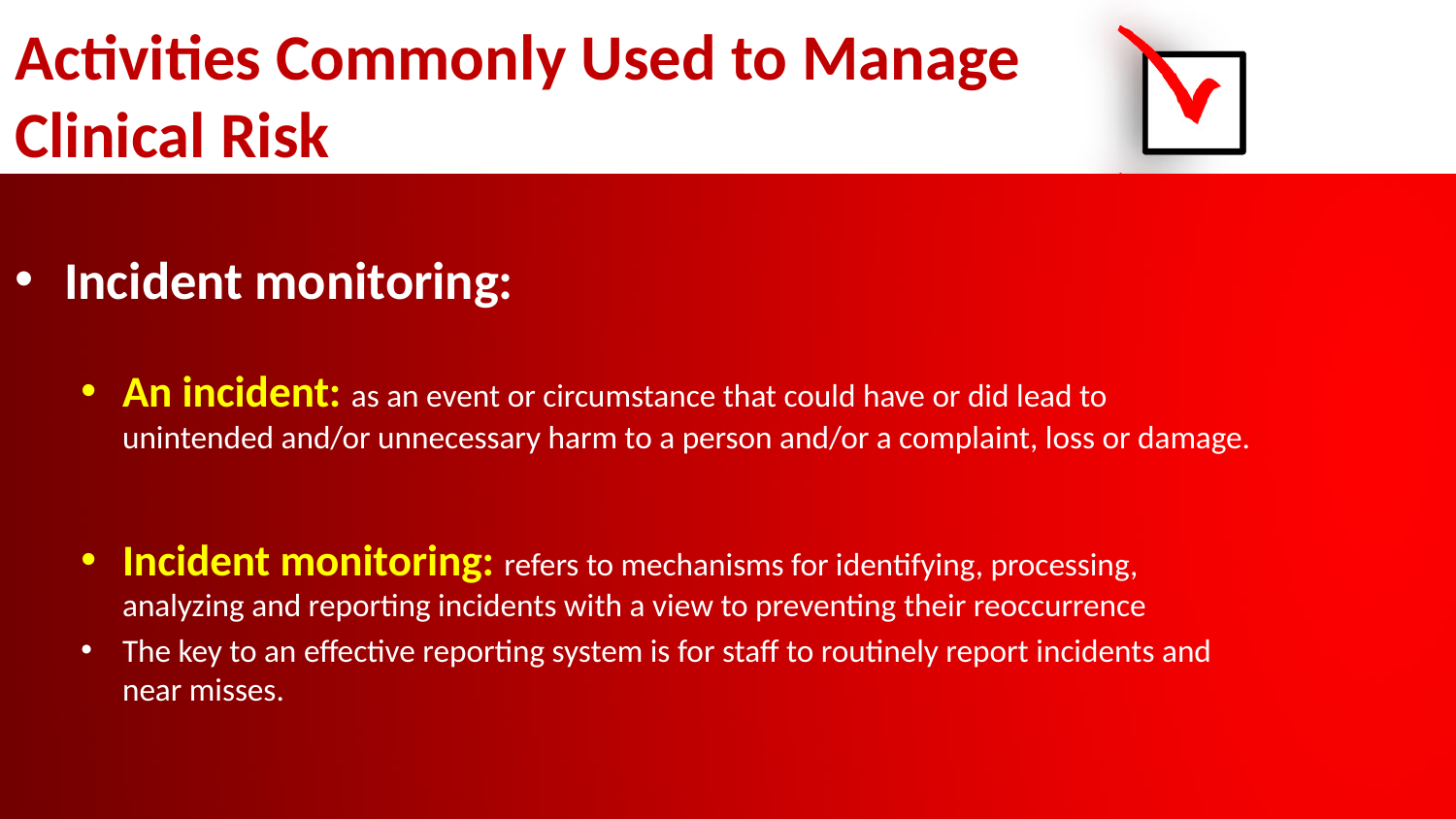

# Activities Commonly Used to Manage Clinical Risk
Incident monitoring:

An incident: as an event or circumstance that could have or did lead to unintended and/or unnecessary harm to a person and/or a complaint, loss or damage.

Incident monitoring: refers to mechanisms for identifying, processing, analyzing and reporting incidents with a view to preventing their reoccurrence
The key to an effective reporting system is for staff to routinely report incidents and near misses.